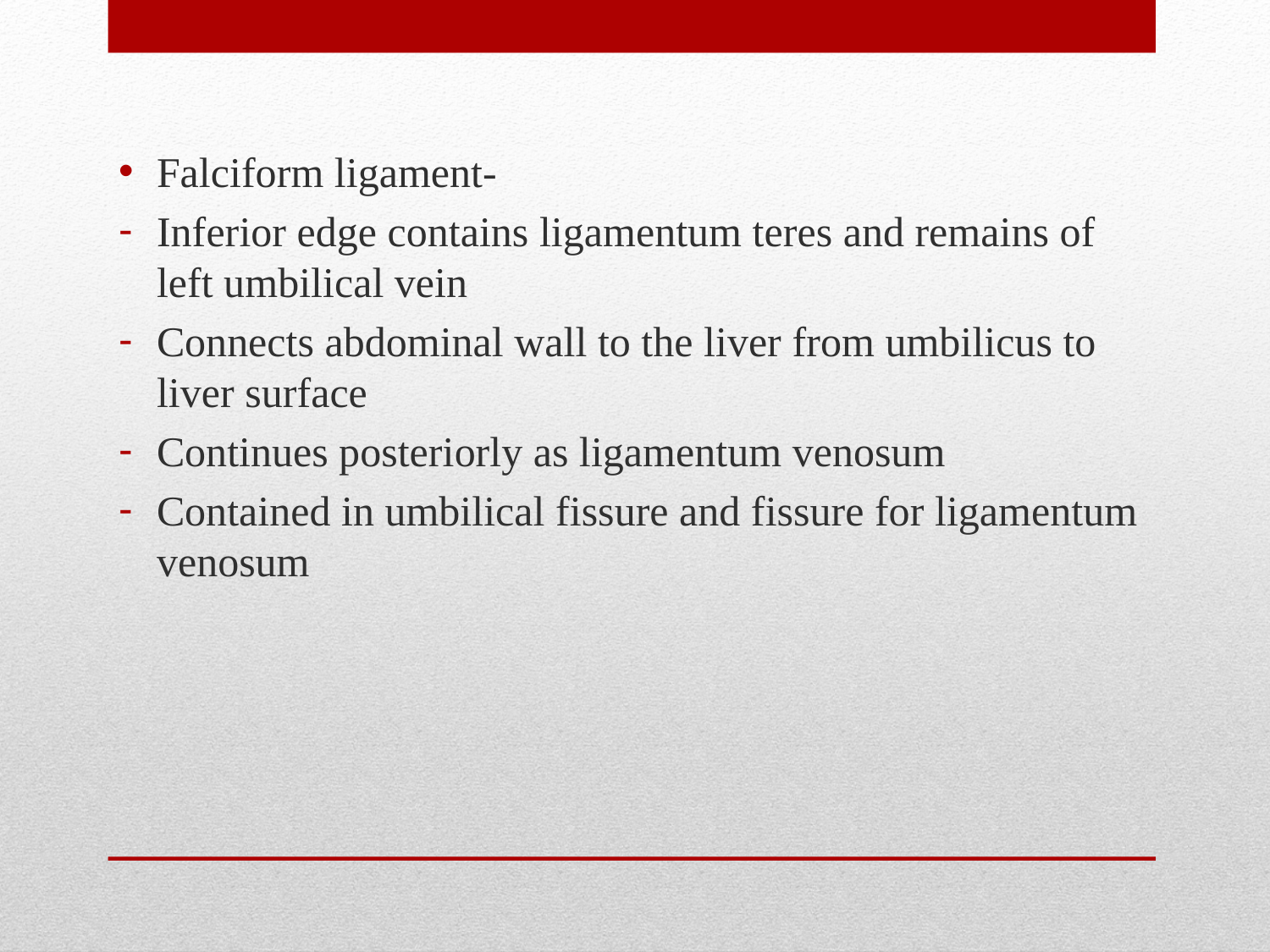

Falciform ligament-
Inferior edge contains ligamentum teres and remains of left umbilical vein
Connects abdominal wall to the liver from umbilicus to liver surface
Continues posteriorly as ligamentum venosum
Contained in umbilical fissure and fissure for ligamentum venosum
#